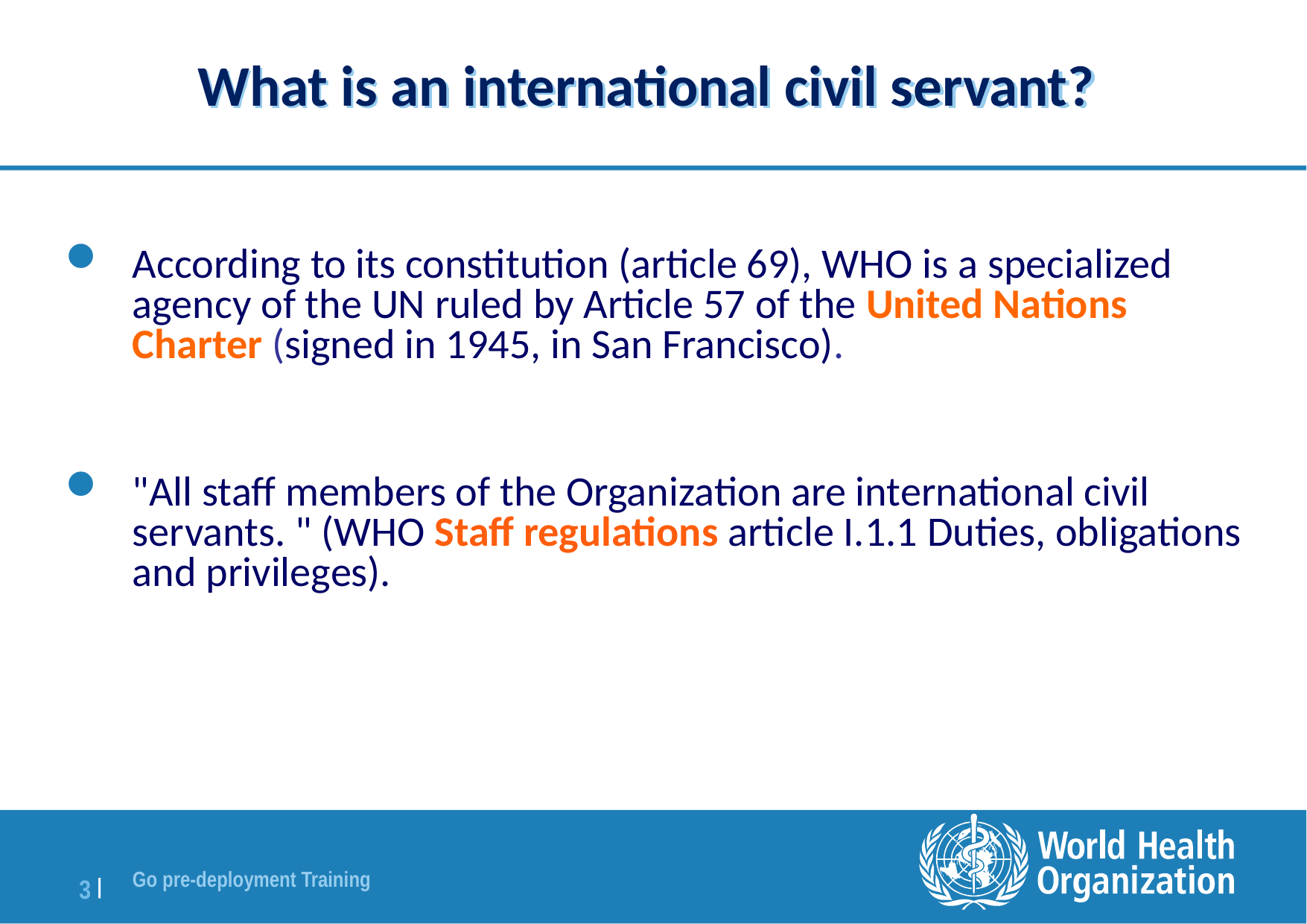

# What is an international civil servant?
According to its constitution (article 69), WHO is a specialized agency of the UN ruled by Article 57 of the United Nations Charter (signed in 1945, in San Francisco).

"All staff members of the Organization are international civil servants. " (WHO Staff regulations article I.1.1 Duties, obligations and privileges).